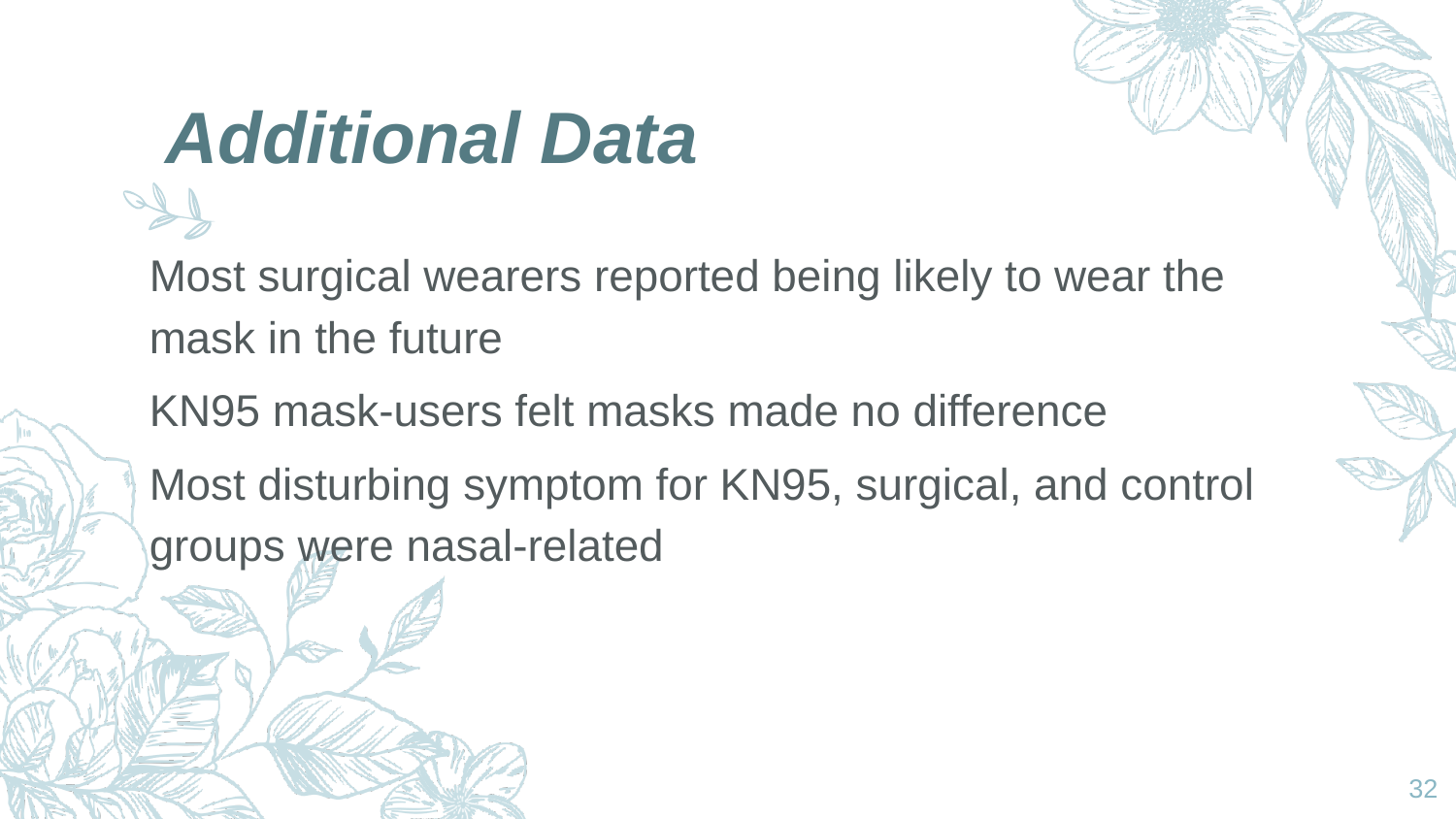

# Additional Data
Most surgical wearers reported being likely to wear the mask in the future
KN95 mask-users felt masks made no difference
Most disturbing symptom for KN95, surgical, and control groups were nasal-related

32